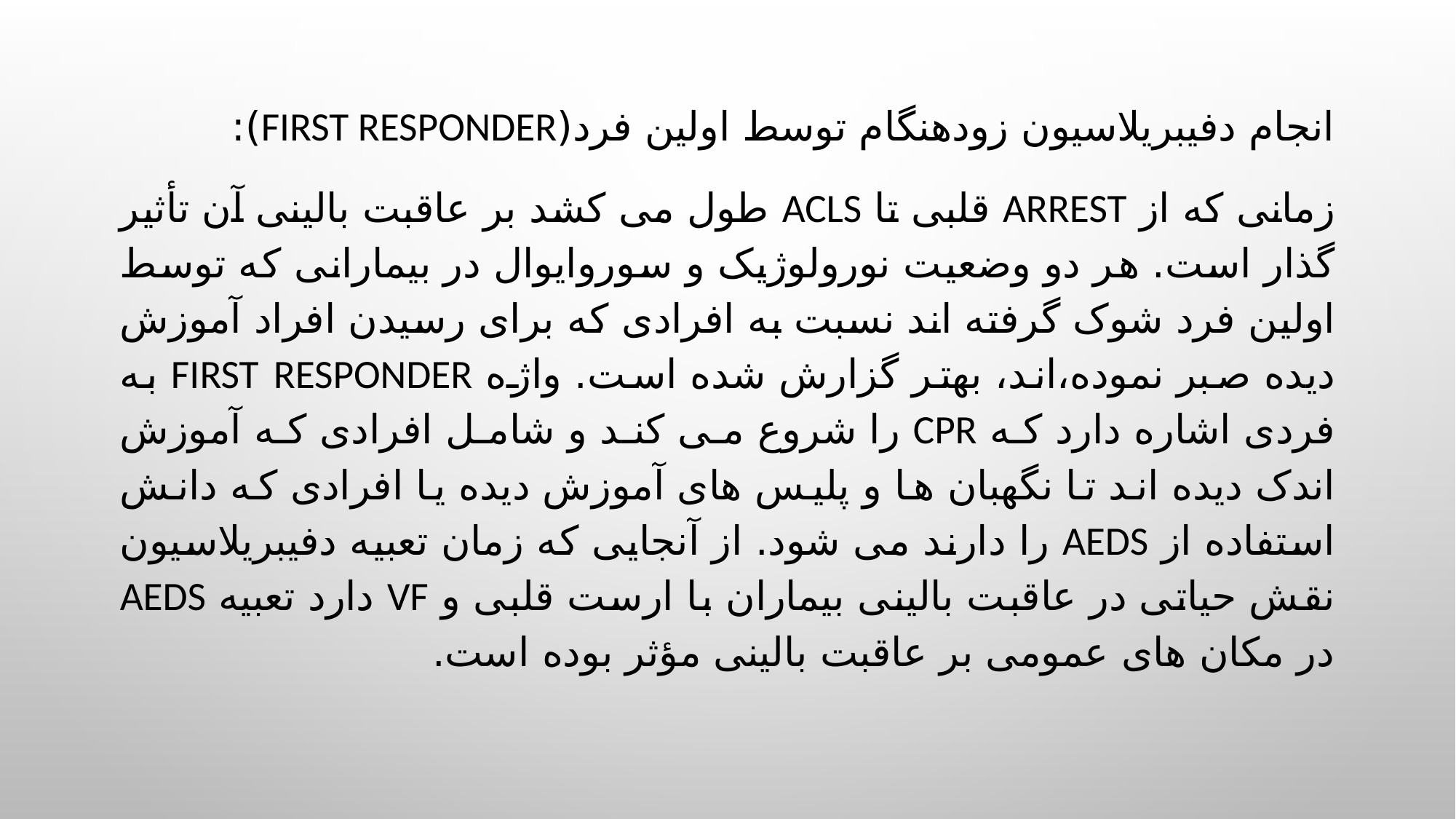

#
انجام دفیبریلاسیون زودهنگام توسط اولین فرد(FIRST RESPONDER):
زمانی که از Arrest قلبی تا ACLS طول می کشد بر عاقبت بالینی آن تأثیر گذار است. هر دو وضعیت نورولوژیک و سوروایوال در بیمارانی که توسط اولین فرد شوک گرفته اند نسبت به افرادی که برای رسیدن افراد آموزش دیده صبر نموده،اند، بهتر گزارش شده است. واژه first responder به فردی اشاره دارد که CPR را شروع می کند و شامل افرادی که آموزش اندک دیده اند تا نگهبان ها و پلیس های آموزش دیده یا افرادی که دانش استفاده از AEDS را دارند می شود. از آنجایی که زمان تعبیه دفیبریلاسیون نقش حیاتی در عاقبت بالینی بیماران با ارست قلبی و VF دارد تعبیه AEDS در مکان های عمومی بر عاقبت بالینی مؤثر بوده است.